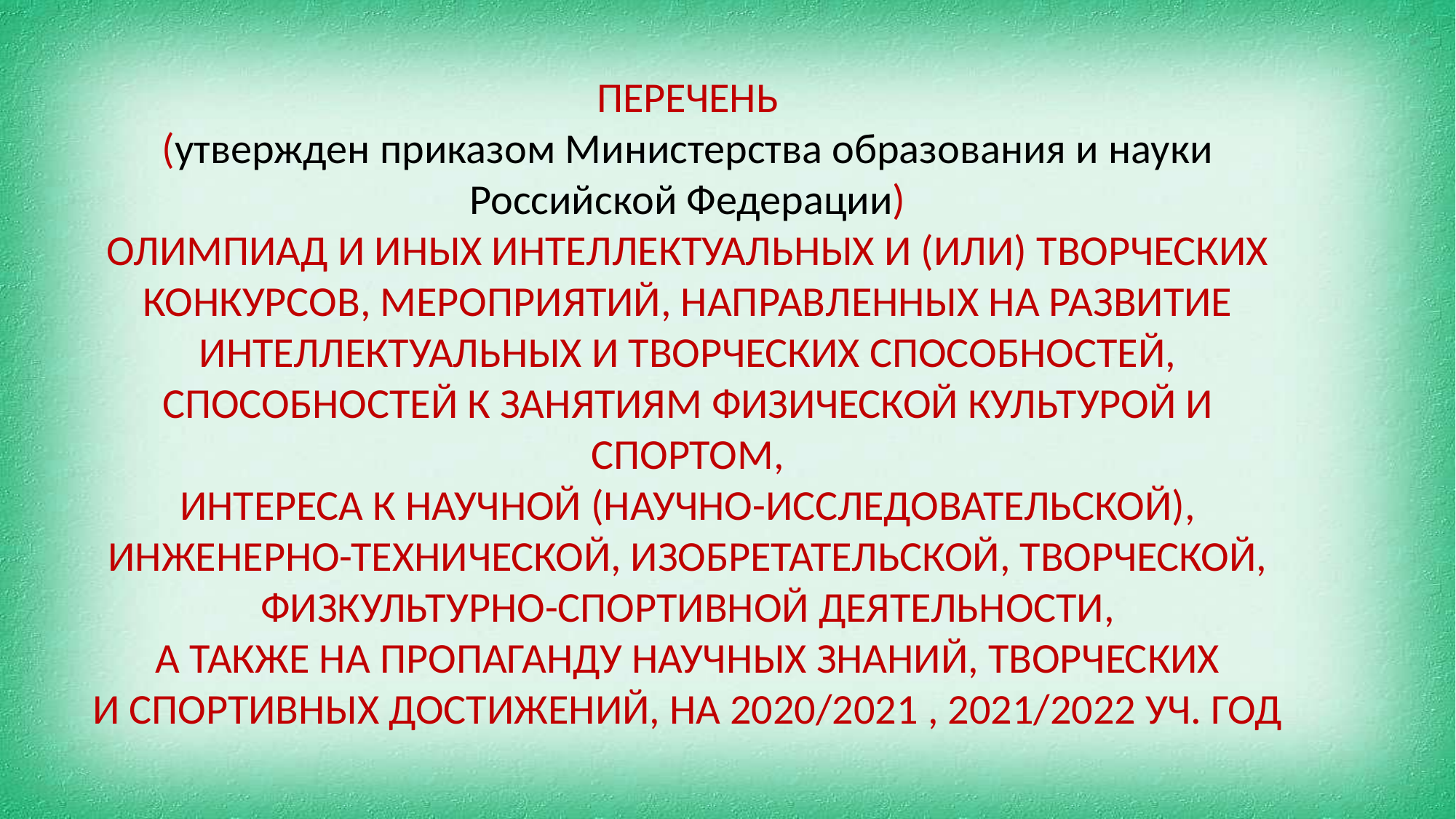

ПЕРЕЧЕНЬ
(утвержден приказом Министерства образования и науки Российской Федерации)
ОЛИМПИАД И ИНЫХ ИНТЕЛЛЕКТУАЛЬНЫХ И (ИЛИ) ТВОРЧЕСКИХ КОНКУРСОВ, МЕРОПРИЯТИЙ, НАПРАВЛЕННЫХ НА РАЗВИТИЕ ИНТЕЛЛЕКТУАЛЬНЫХ И ТВОРЧЕСКИХ СПОСОБНОСТЕЙ,
СПОСОБНОСТЕЙ К ЗАНЯТИЯМ ФИЗИЧЕСКОЙ КУЛЬТУРОЙ И СПОРТОМ,
ИНТЕРЕСА К НАУЧНОЙ (НАУЧНО-ИССЛЕДОВАТЕЛЬСКОЙ), ИНЖЕНЕРНО-ТЕХНИЧЕСКОЙ, ИЗОБРЕТАТЕЛЬСКОЙ, ТВОРЧЕСКОЙ, ФИЗКУЛЬТУРНО-СПОРТИВНОЙ ДЕЯТЕЛЬНОСТИ,
А ТАКЖЕ НА ПРОПАГАНДУ НАУЧНЫХ ЗНАНИЙ, ТВОРЧЕСКИХ
И СПОРТИВНЫХ ДОСТИЖЕНИЙ, НА 2020/2021 , 2021/2022 УЧ. ГОД